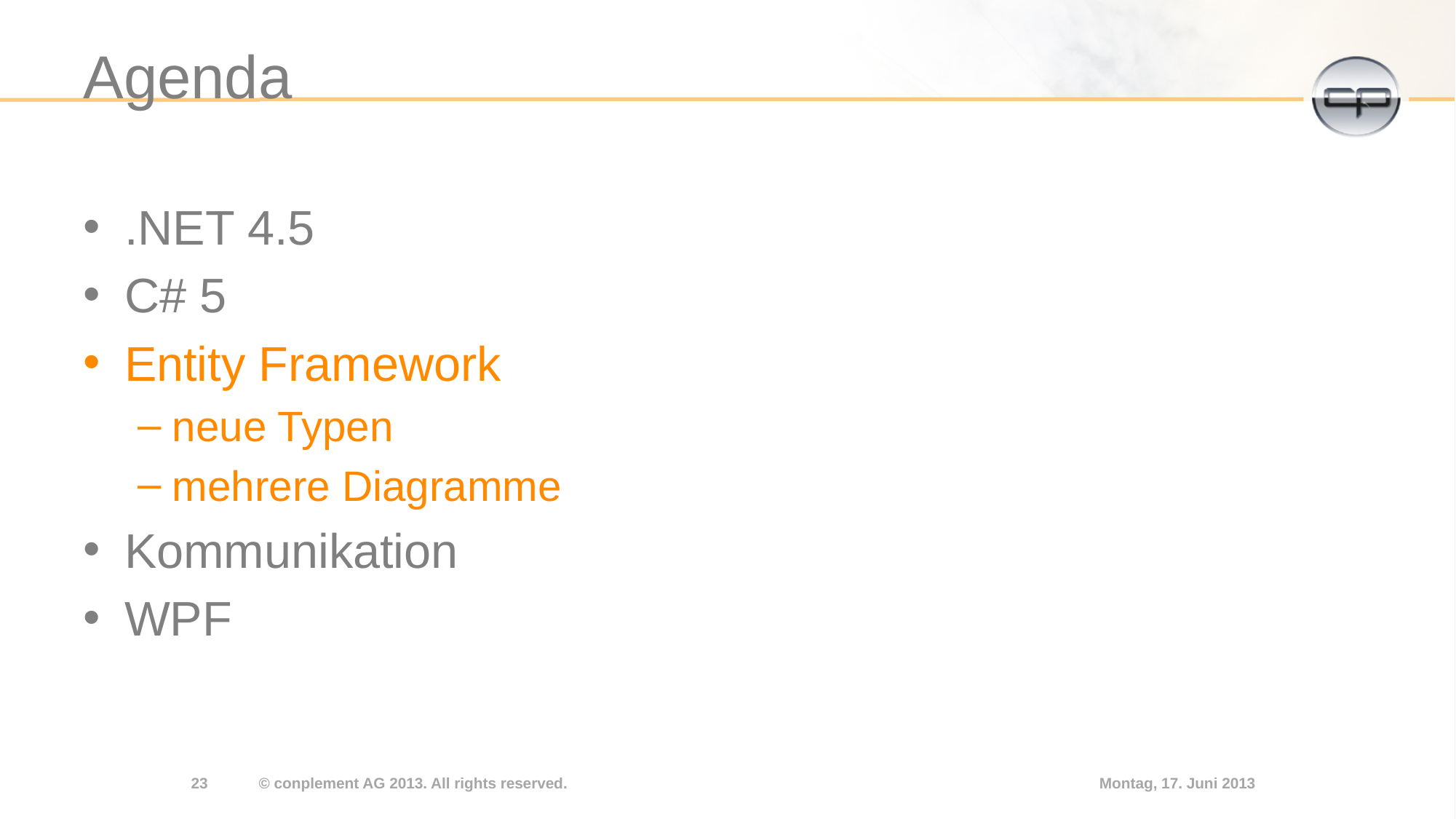

# Agenda
.NET 4.5
C# 5
Entity Framework
neue Typen
mehrere Diagramme
Kommunikation
WPF